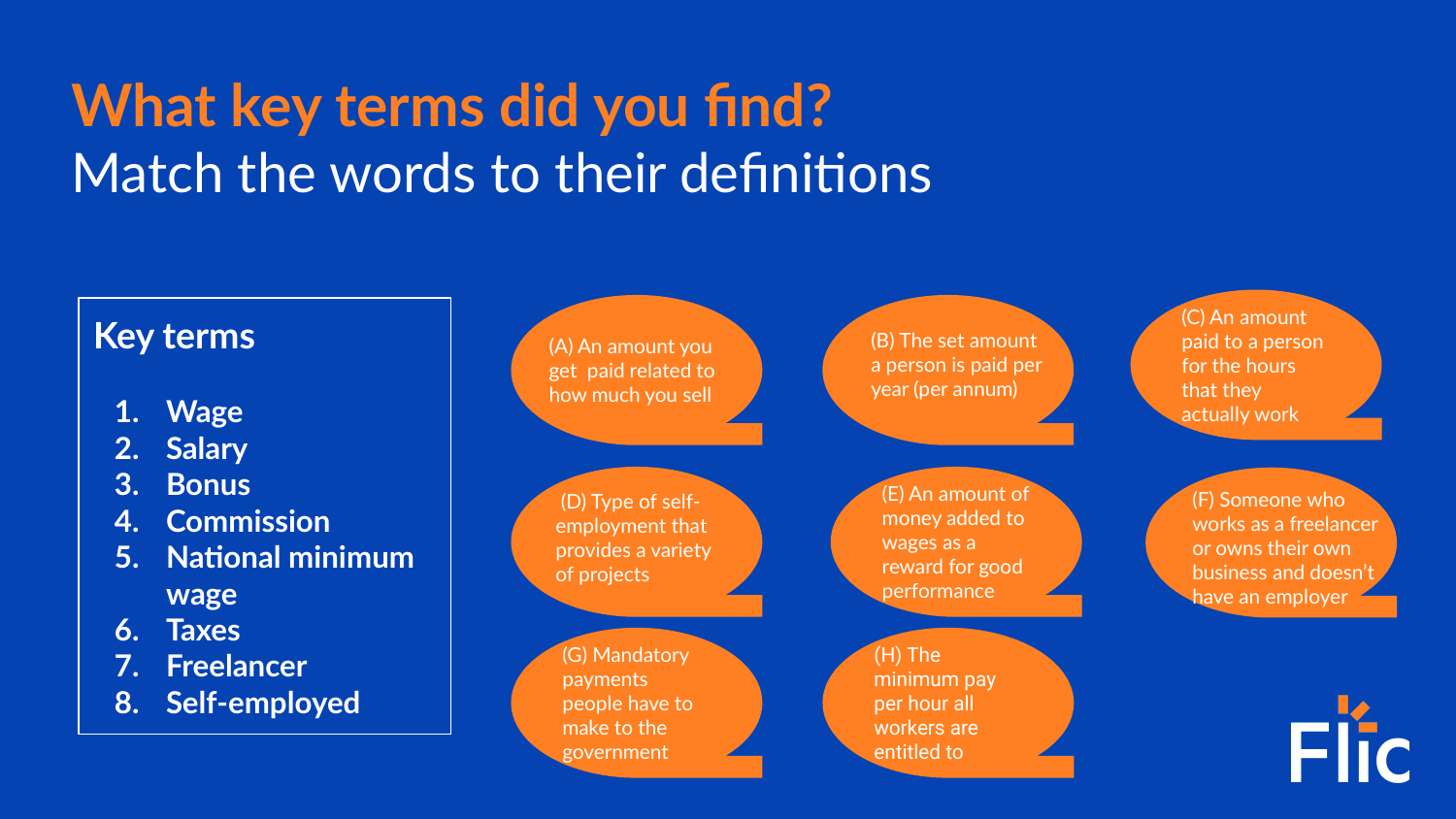

What key terms did you find?
Match the words to their definitions
(C) An amount paid to a person for the hours that they actually work

Key terms

Wage
Salary
Bonus
Commission
National minimum wage
Taxes
Freelancer
Self-employed
(B) The set amount a person is paid per year (per annum)
(A) An amount you get  paid related to how much you sell

(E) An amount of money added to wages as a reward for good performance

(F) Someone who works as a freelancer or owns their own business and doesn’t have an employer

 (D) Type of self-employment that provides a variety of projects

(G) Mandatory payments people have to make to the government
(H) The minimum pay per hour all workers are entitled to